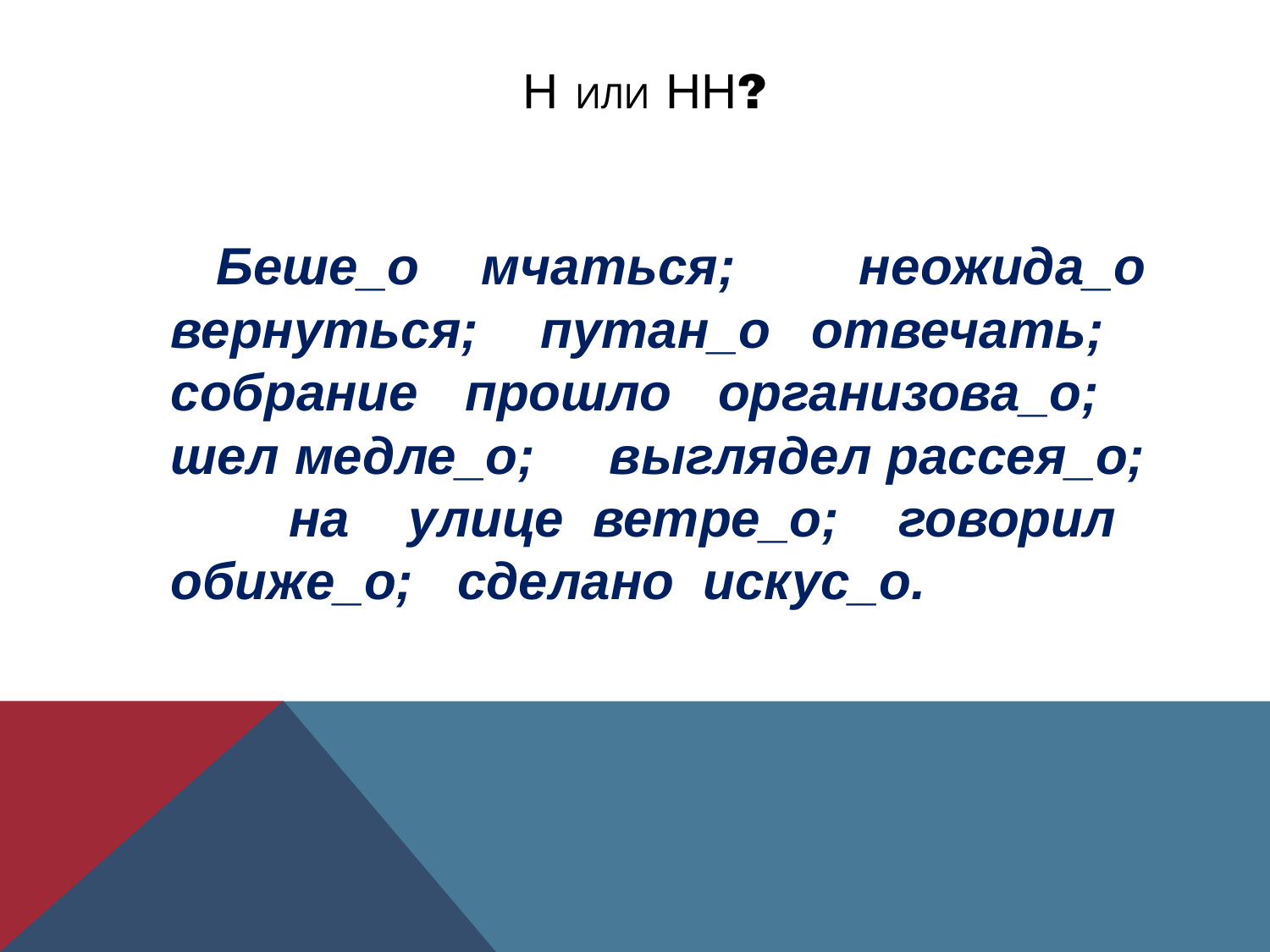

# Н или НН?
   Беше_о  мчаться;    неожида_о вернуться;   путан_о  отвечать;   собрание прошло организова_о;  шел медле_о;     выглядел рассея_о;     на  улице ветре_о;  говорил  обиже_о;   сделано  искус_о.